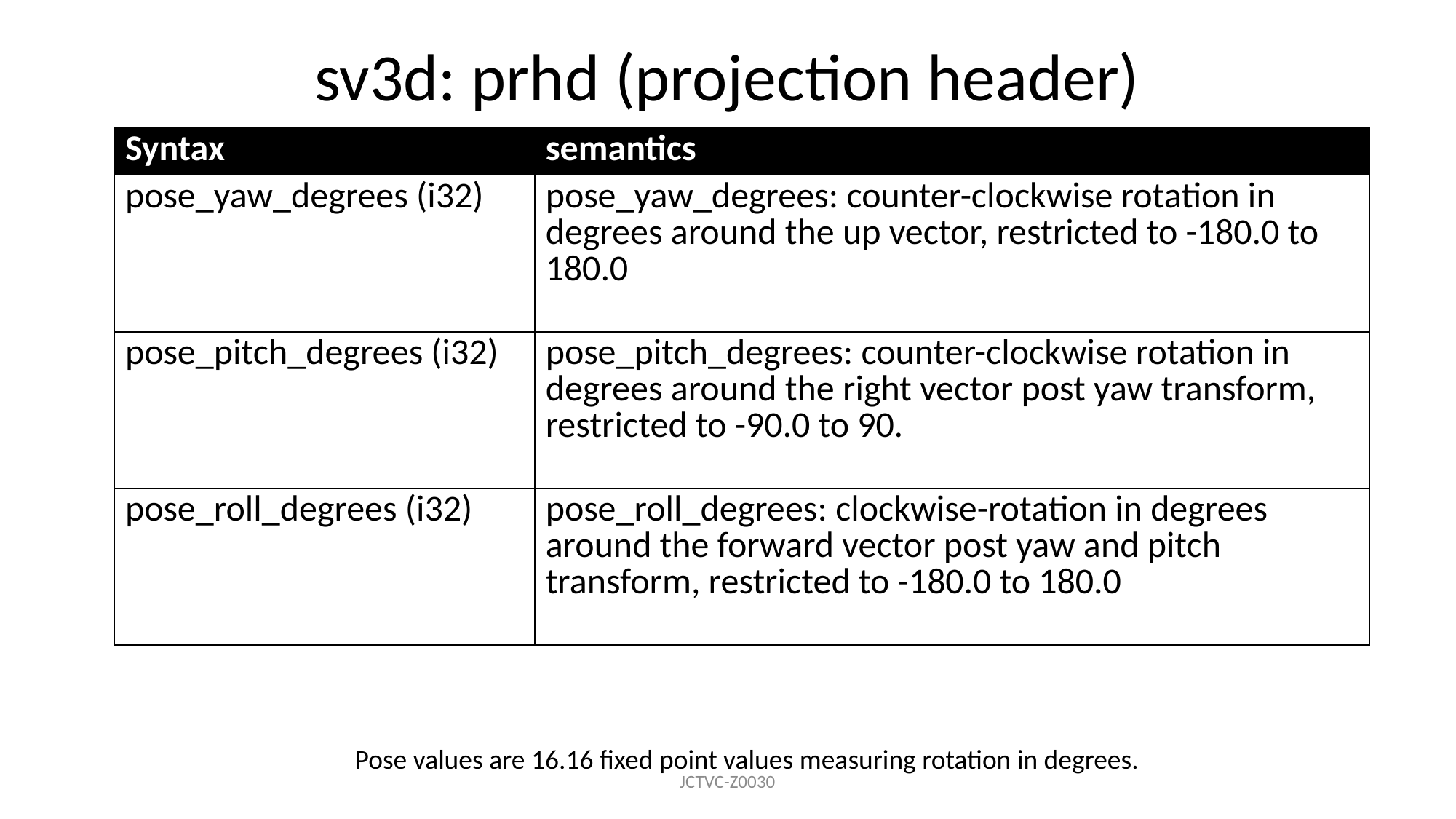

# sv3d: prhd (projection header)
| Syntax | semantics |
| --- | --- |
| pose\_yaw\_degrees (i32) | pose\_yaw\_degrees: counter-clockwise rotation in degrees around the up vector, restricted to -180.0 to 180.0 |
| pose\_pitch\_degrees (i32) | pose\_pitch\_degrees: counter-clockwise rotation in degrees around the right vector post yaw transform, restricted to -90.0 to 90. |
| pose\_roll\_degrees (i32) | pose\_roll\_degrees: clockwise-rotation in degrees around the forward vector post yaw and pitch transform, restricted to -180.0 to 180.0 |
Pose values are 16.16 fixed point values measuring rotation in degrees.
JCTVC-Z0030